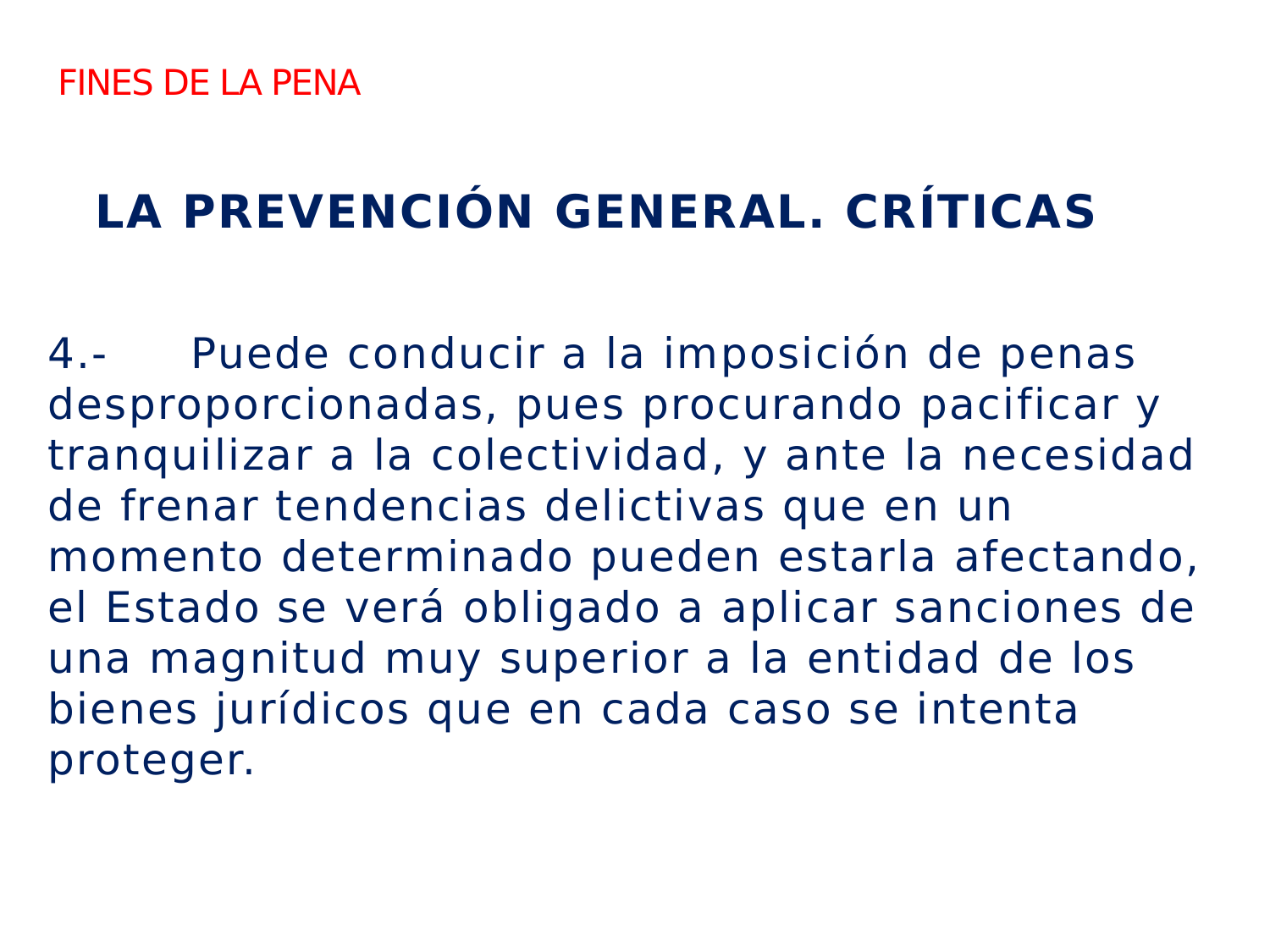

# FINES DE LA pena
LA PREVENCIÓN GENERAL. CRÍTICAS

4.-	 Puede conducir a la imposición de penas desproporcionadas, pues procurando pacificar y tranquilizar a la colectividad, y ante la necesidad de frenar tendencias delictivas que en un momento determinado pueden estarla afectando, el Estado se verá obligado a aplicar sanciones de una magnitud muy superior a la entidad de los bienes jurídicos que en cada caso se intenta proteger.

23
Sebastian Valenzuela A. /El Salvador /Marzo 2013